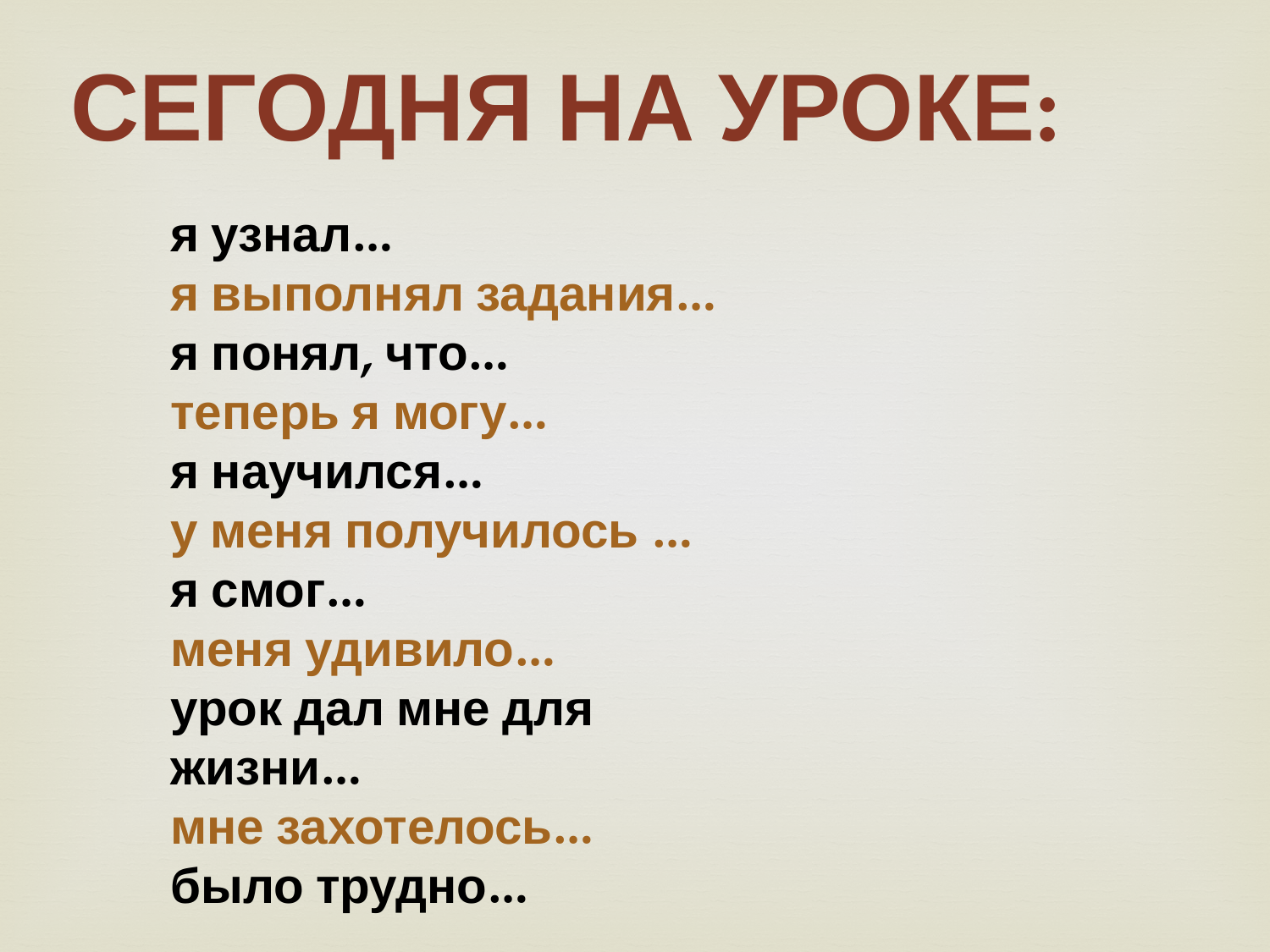

Сегодня на уроке:
я узнал…
я выполнял задания…
я понял, что…
теперь я могу…
я научился…
у меня получилось …
я смог…
меня удивило…
урок дал мне для жизни…
мне захотелось…
было трудно…